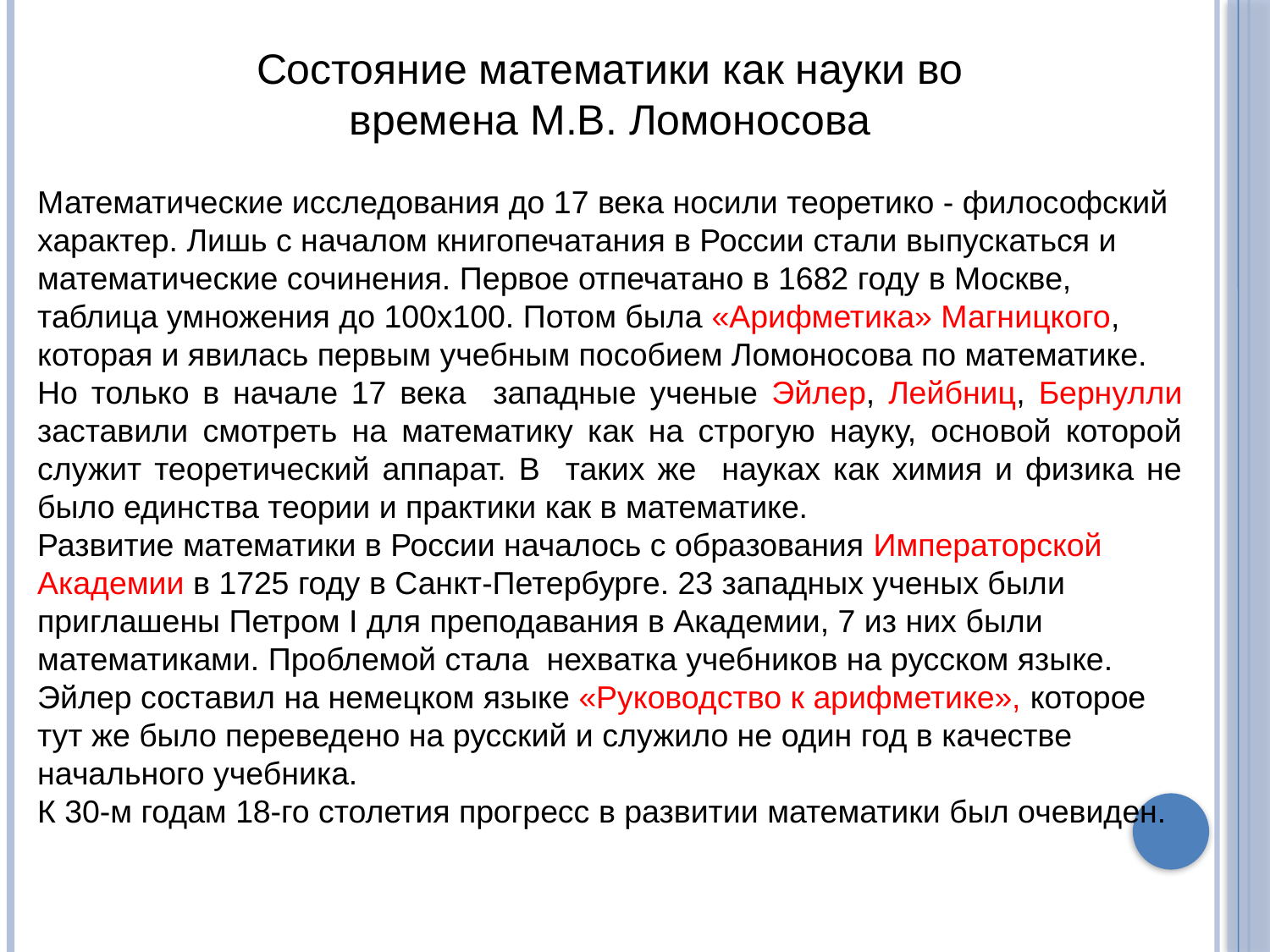

Состояние математики как науки во времена М.В. Ломоносова
Математические исследования до 17 века носили теоретико - философский характер. Лишь с началом книгопечатания в России стали выпускаться и математические сочинения. Первое отпечатано в 1682 году в Москве, таблица умножения до 100х100. Потом была «Арифметика» Магницкого, которая и явилась первым учебным пособием Ломоносова по математике.
Но только в начале 17 века  западные ученые Эйлер, Лейбниц, Бернулли заставили смотреть на математику как на строгую науку, основой которой служит теоретический аппарат. В  таких же  науках как химия и физика не было единства теории и практики как в математике.
Развитие математики в России началось с образования Императорской Академии в 1725 году в Санкт-Петербурге. 23 западных ученых были приглашены Петром Ι для преподавания в Академии, 7 из них были математиками. Проблемой стала  нехватка учебников на русском языке. Эйлер составил на немецком языке «Руководство к арифметике», которое тут же было переведено на русский и служило не один год в качестве начального учебника.
К 30-м годам 18-го столетия прогресс в развитии математики был очевиден.